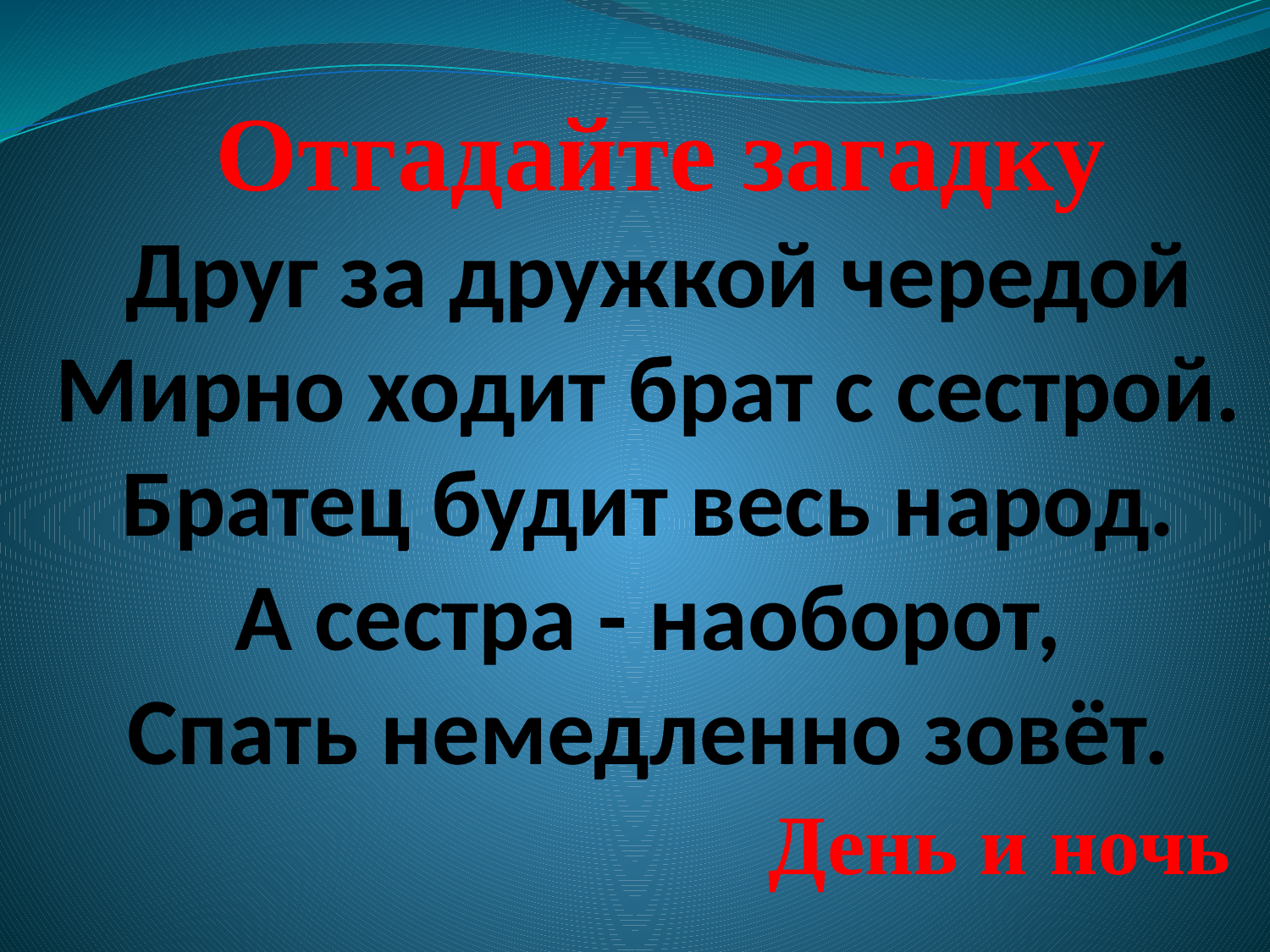

# Отгадайте загадку Друг за дружкой чередой Мирно ходит брат с сестрой. Братец будит весь народ. А сестра - наоборот, Спать немедленно зовёт.
День и ночь